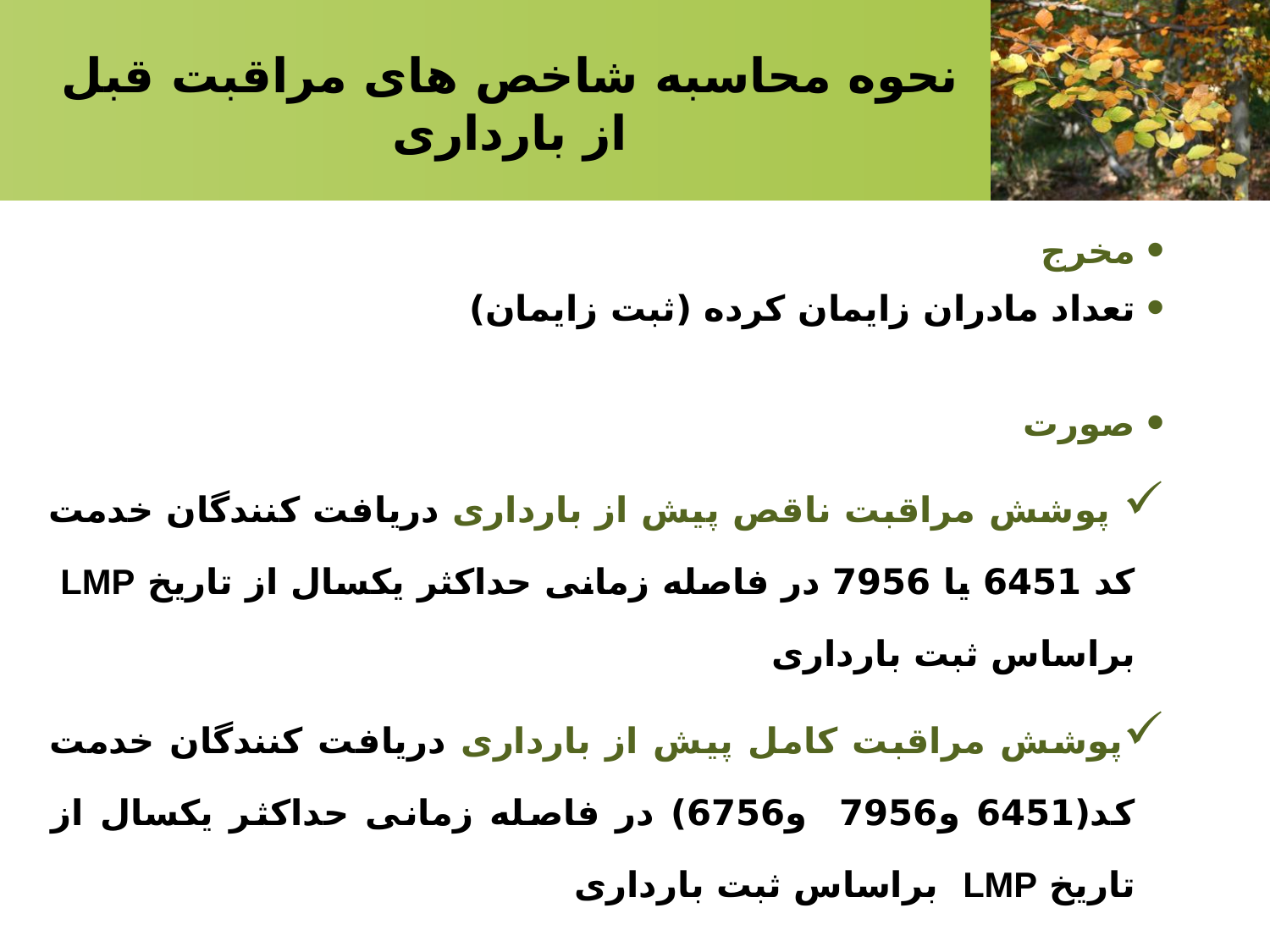

# نحوه محاسبه شاخص های مراقبت قبل از بارداری
مخرج
تعداد مادران زایمان کرده (ثبت زایمان)

صورت
 پوشش مراقبت ناقص پیش از بارداری دریافت کنندگان خدمت کد 6451 یا 7956 در فاصله زمانی حداکثر یکسال از تاریخ LMP  براساس ثبت بارداری
پوشش مراقبت کامل پیش از بارداری دریافت کنندگان خدمت کد(6451 و7956  و6756) در فاصله زمانی حداکثر یکسال از تاریخ LMP  براساس ثبت بارداری